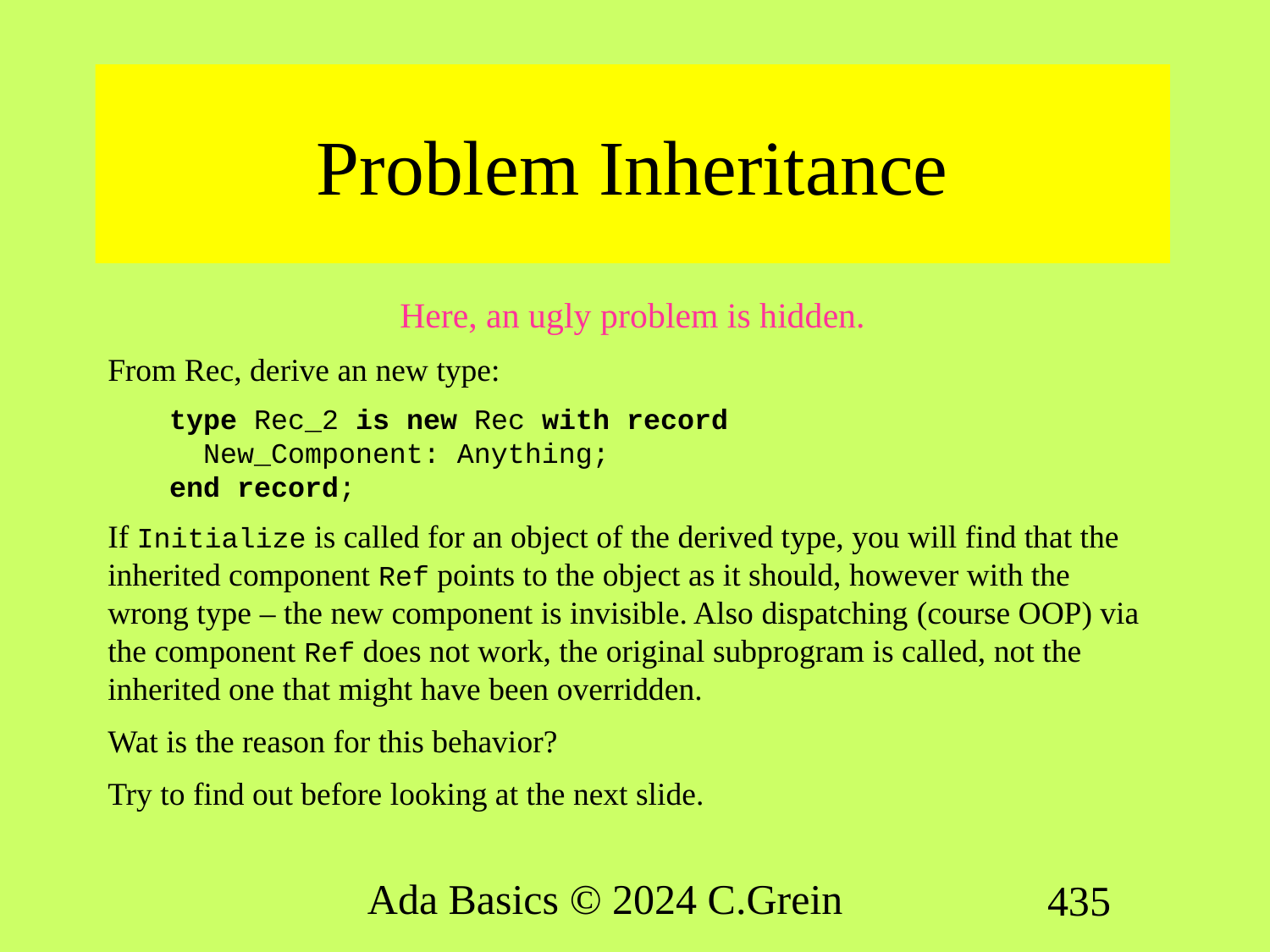

# Problem Inheritance
Here, an ugly problem is hidden.
From Rec, derive an new type:
type Rec_2 is new Rec with record
  New_Component: Anything;
end record;
If Initialize is called for an object of the derived type, you will find that the inherited component Ref points to the object as it should, however with the wrong type – the new component is invisible. Also dispatching (course OOP) via the component Ref does not work, the original subprogram is called, not the inherited one that might have been overridden.
Wat is the reason for this behavior?
Try to find out before looking at the next slide.
Ada Basics © 2024 C.Grein
435